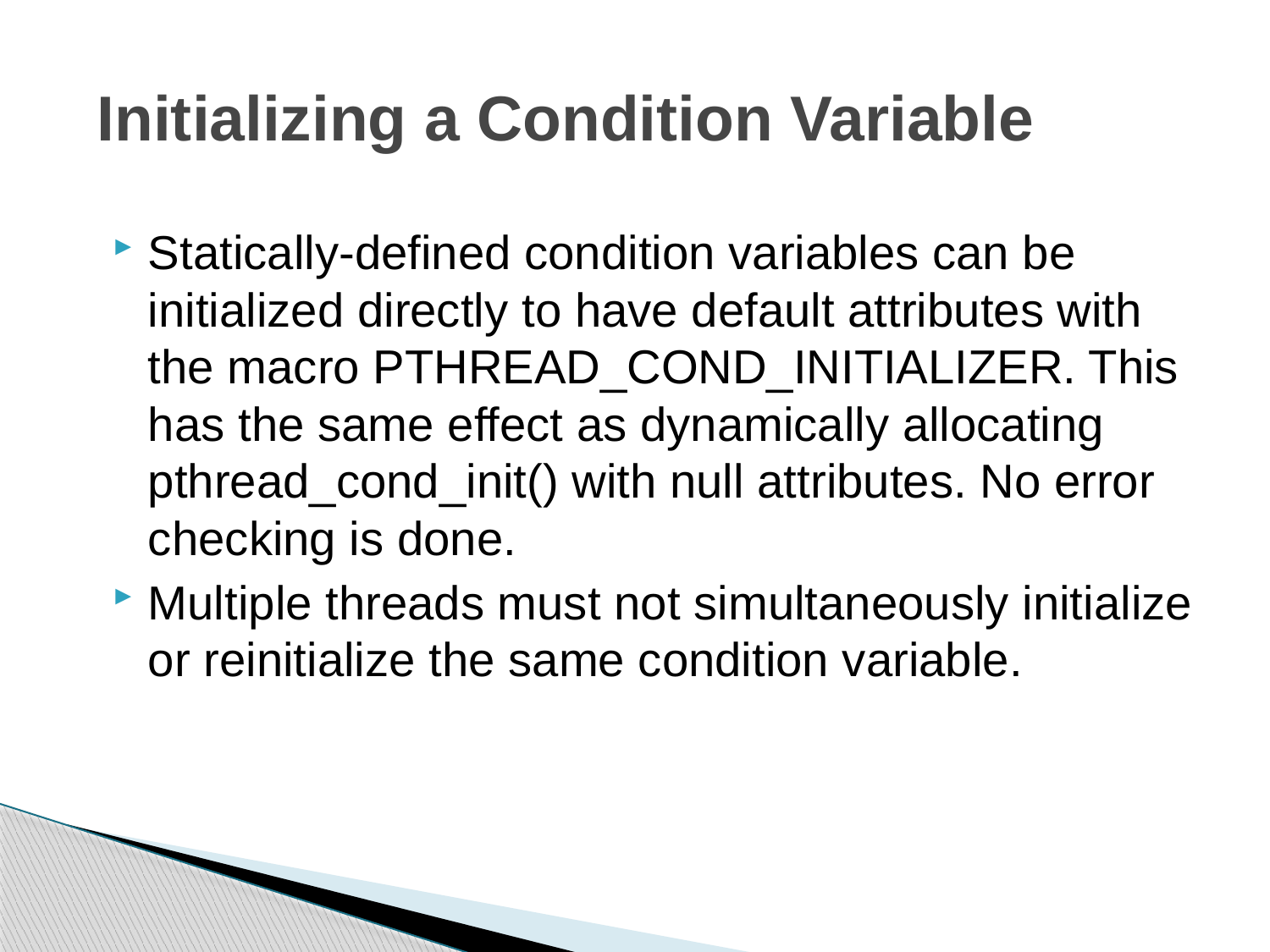

Initializing a Condition Variable
Statically-defined condition variables can be initialized directly to have default attributes with the macro PTHREAD_COND_INITIALIZER. This has the same effect as dynamically allocating pthread_cond_init() with null attributes. No error checking is done.
Multiple threads must not simultaneously initialize or reinitialize the same condition variable.